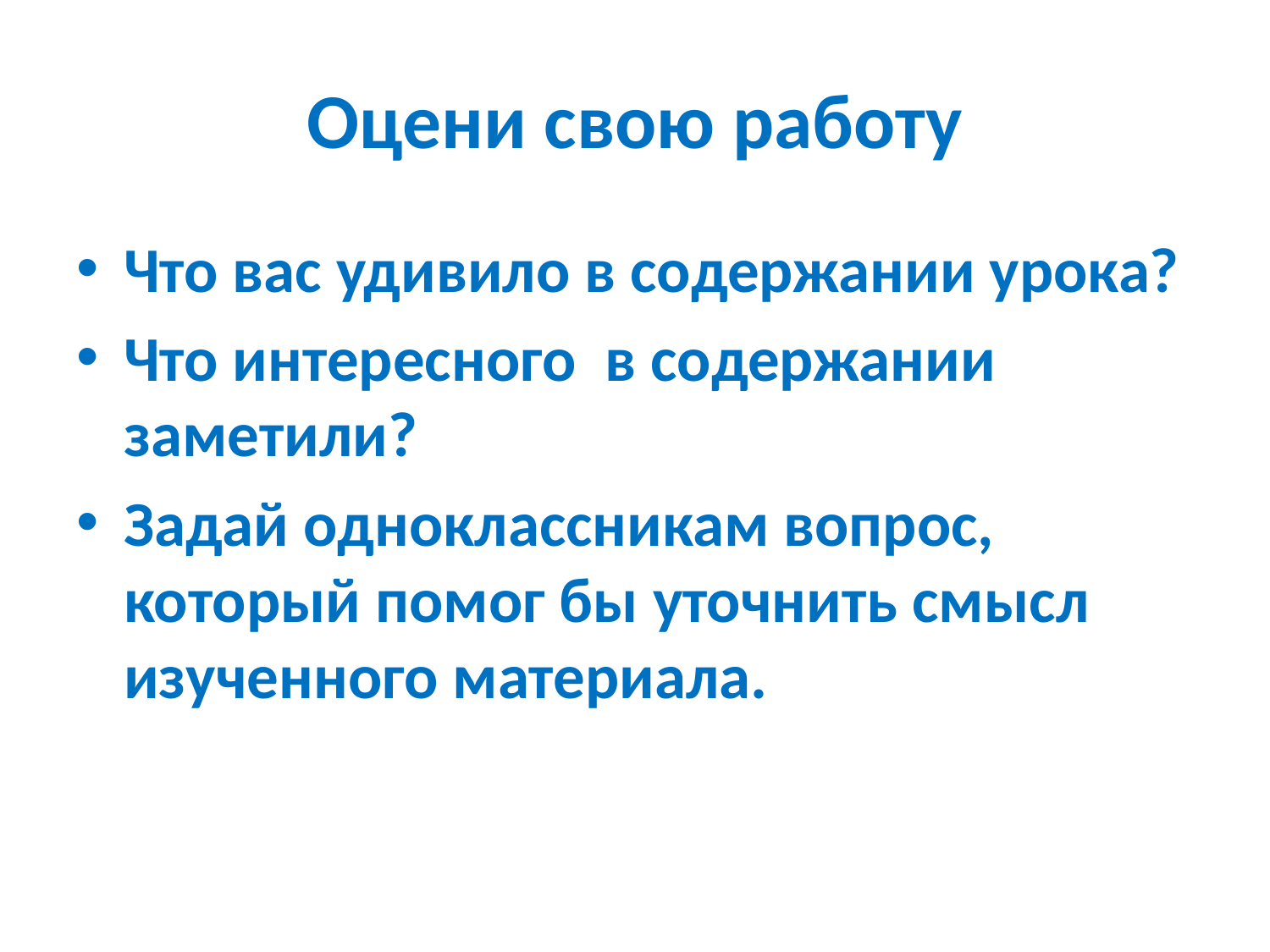

# Оцени свою работу
Что вас удивило в содержании урока?
Что интересного  в содержании заметили?
Задай одноклассникам вопрос, который помог бы уточнить смысл изученного материала.